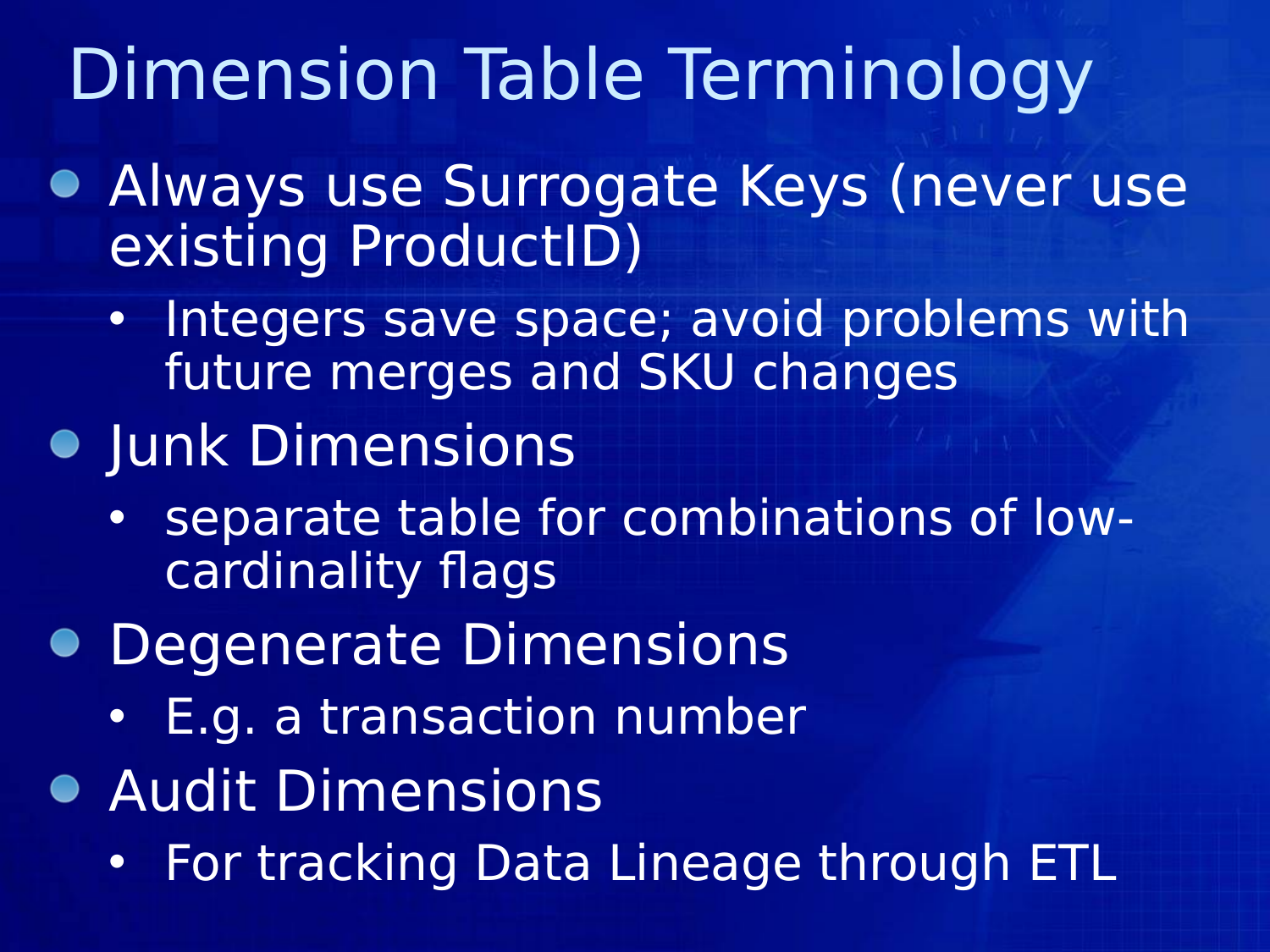

# Dimension Table Terminology
Always use Surrogate Keys (never use existing ProductID)
Integers save space; avoid problems with future merges and SKU changes
Junk Dimensions
separate table for combinations of low-cardinality flags
Degenerate Dimensions
E.g. a transaction number
Audit Dimensions
For tracking Data Lineage through ETL